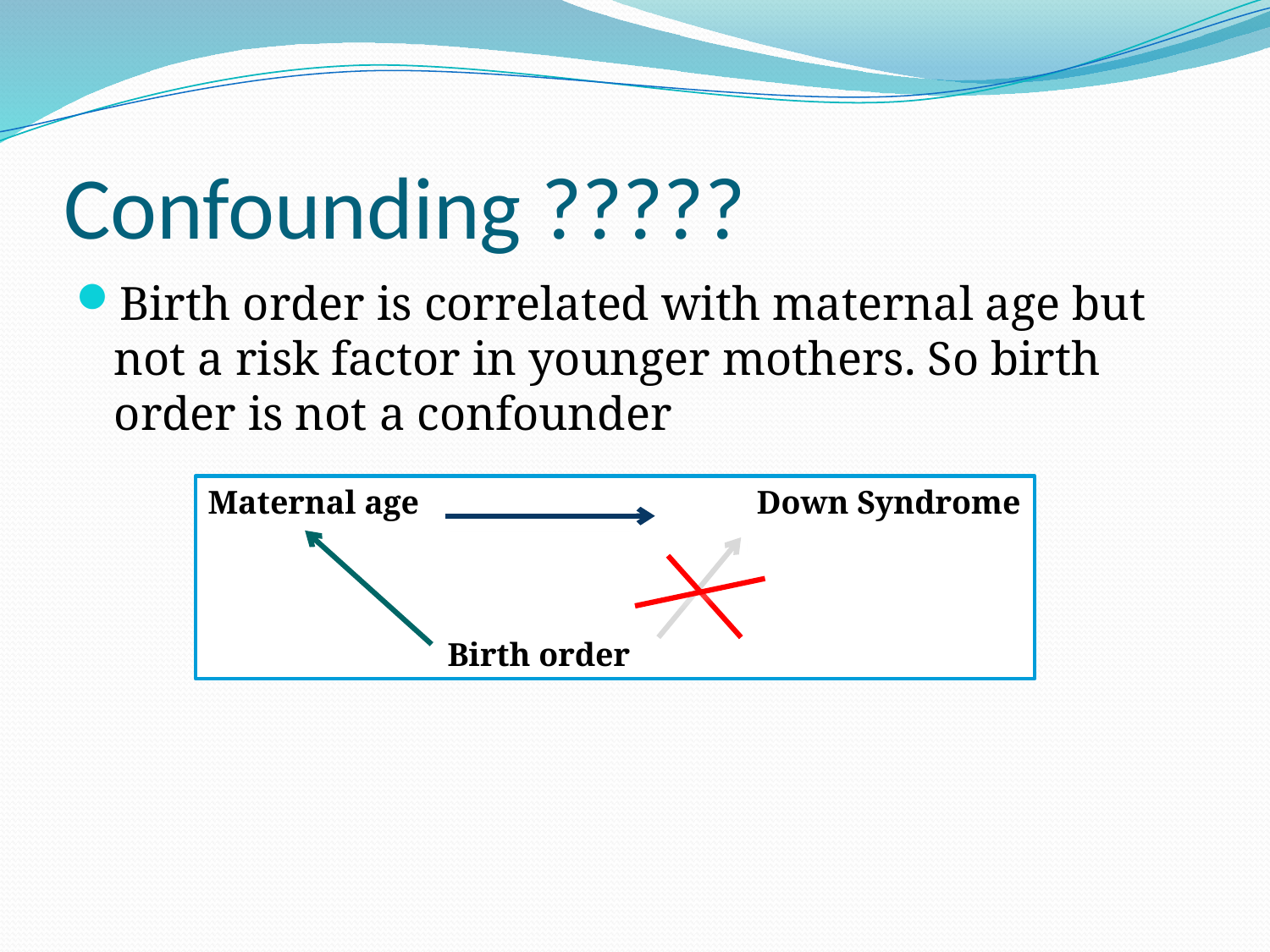

# Confounding ?????
Birth order is correlated with maternal age but not a risk factor in younger mothers. So birth order is not a confounder
Maternal age                                         Down Syndrome

                             Birth order